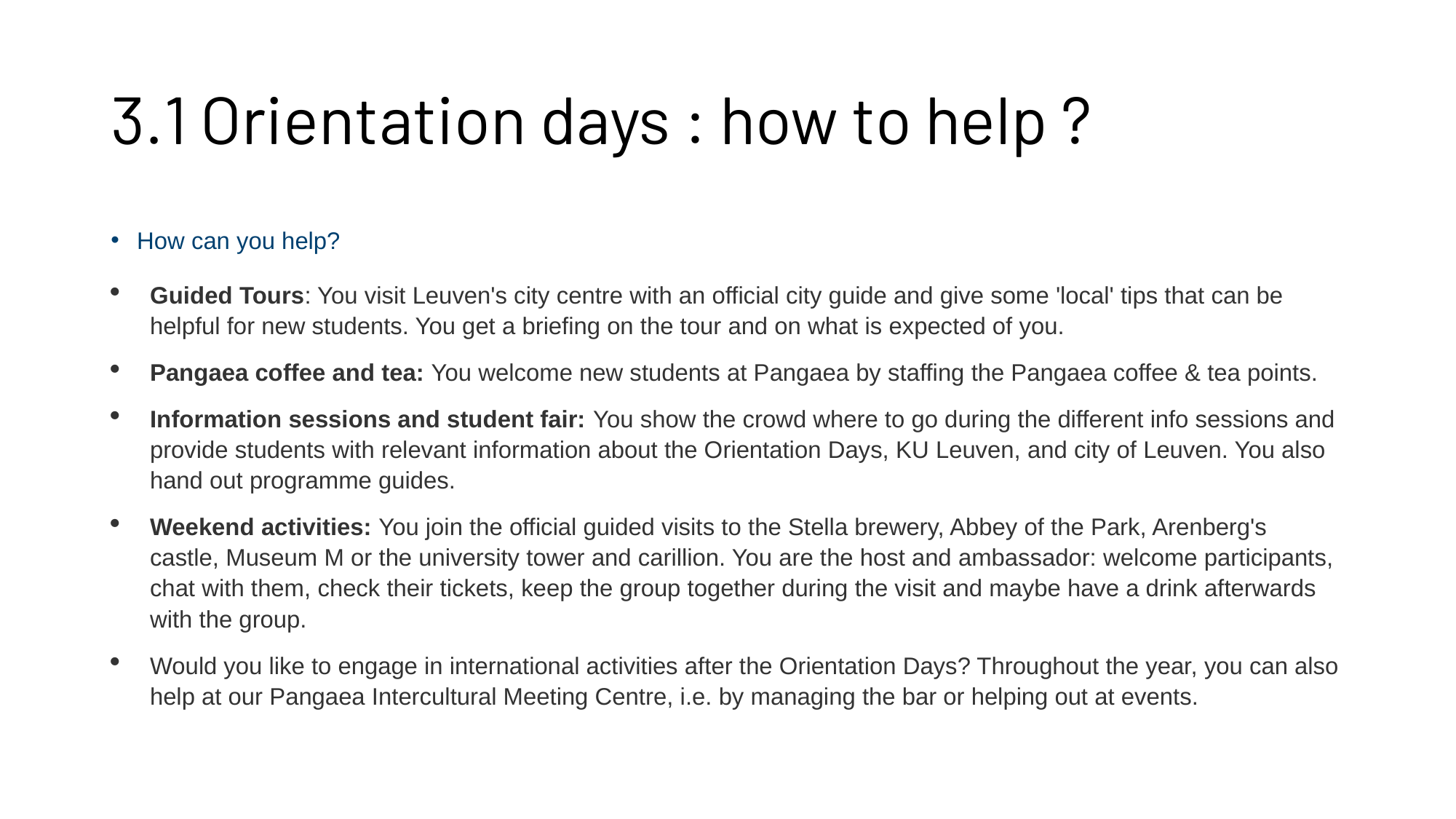

# 3.1 Orientation days : how to help ?
How can you help?
Guided Tours: You visit Leuven's city centre with an official city guide and give some 'local' tips that can be helpful for new students. You get a briefing on the tour and on what is expected of you.
Pangaea coffee and tea: You welcome new students at Pangaea by staffing the Pangaea coffee & tea points.
Information sessions and student fair: You show the crowd where to go during the different info sessions and provide students with relevant information about the Orientation Days, KU Leuven, and city of Leuven. You also hand out programme guides.
Weekend activities: You join the official guided visits to the Stella brewery, Abbey of the Park, Arenberg's castle, Museum M or the university tower and carillion. You are the host and ambassador: welcome participants, chat with them, check their tickets, keep the group together during the visit and maybe have a drink afterwards with the group.
Would you like to engage in international activities after the Orientation Days? Throughout the year, you can also help at our Pangaea Intercultural Meeting Centre, i.e. by managing the bar or helping out at events.